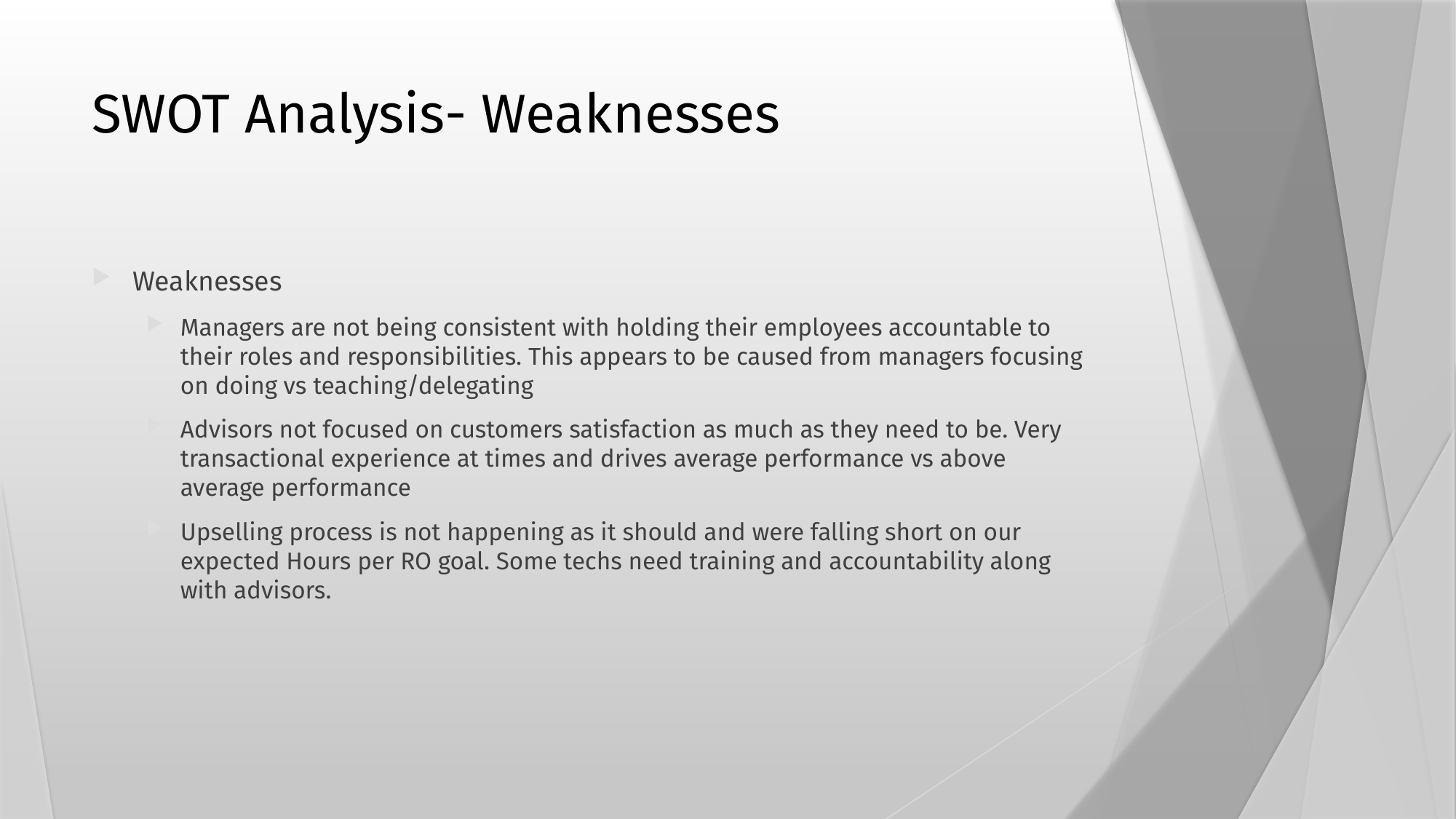

# SWOT Analysis- Weaknesses
Weaknesses
Managers are not being consistent with holding their employees accountable to their roles and responsibilities. This appears to be caused from managers focusing on doing vs teaching/delegating
Advisors not focused on customers satisfaction as much as they need to be. Very transactional experience at times and drives average performance vs above average performance
Upselling process is not happening as it should and were falling short on our expected Hours per RO goal. Some techs need training and accountability along with advisors.